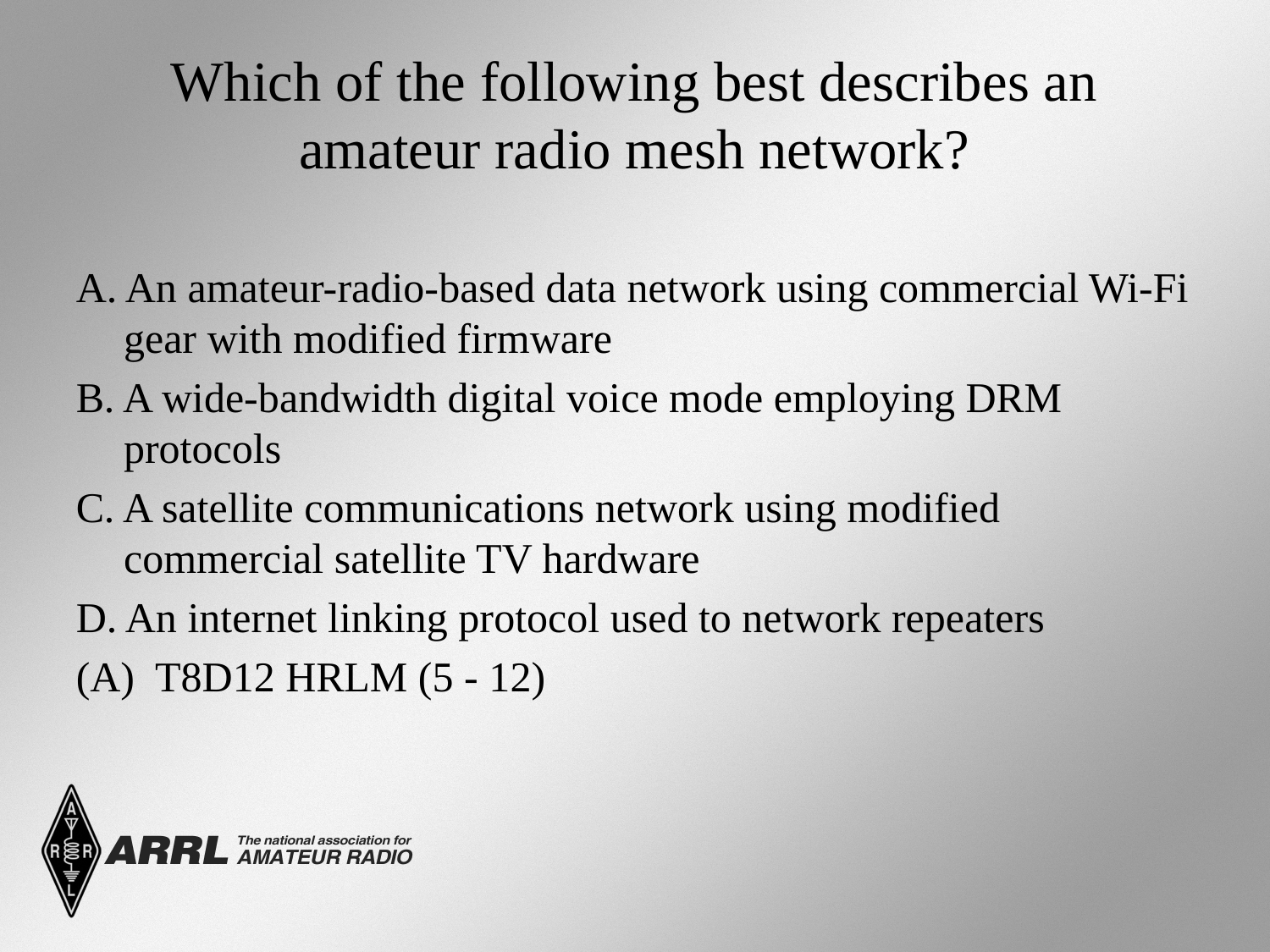

# Which of the following best describes an amateur radio mesh network?
A. An amateur-radio-based data network using commercial Wi-Fi gear with modified firmware
B. A wide-bandwidth digital voice mode employing DRM protocols
C. A satellite communications network using modified commercial satellite TV hardware
D. An internet linking protocol used to network repeaters
(A)  T8D12 HRLM (5 - 12)